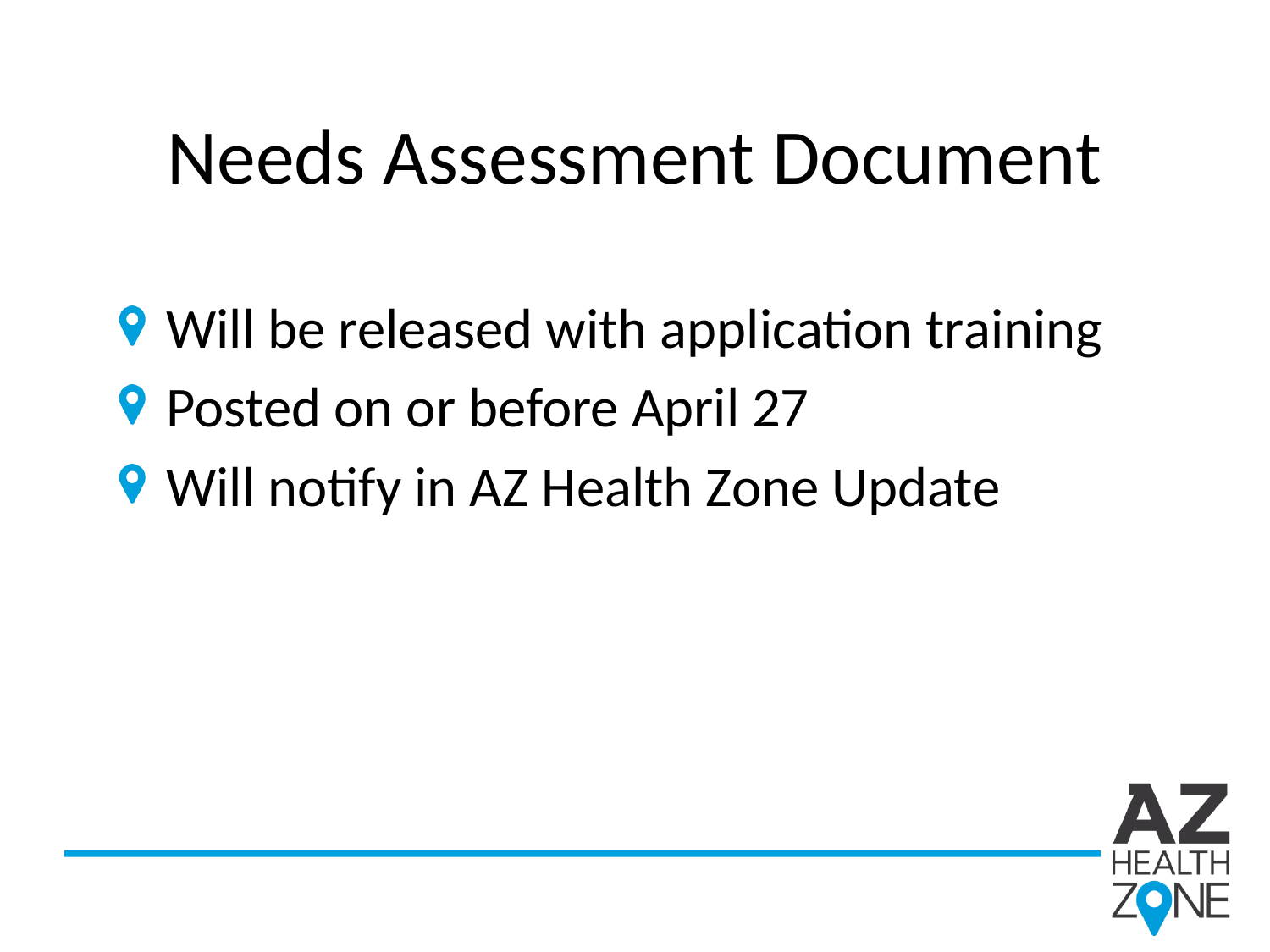

# Needs Assessment Document
Will be released with application training
Posted on or before April 27
Will notify in AZ Health Zone Update